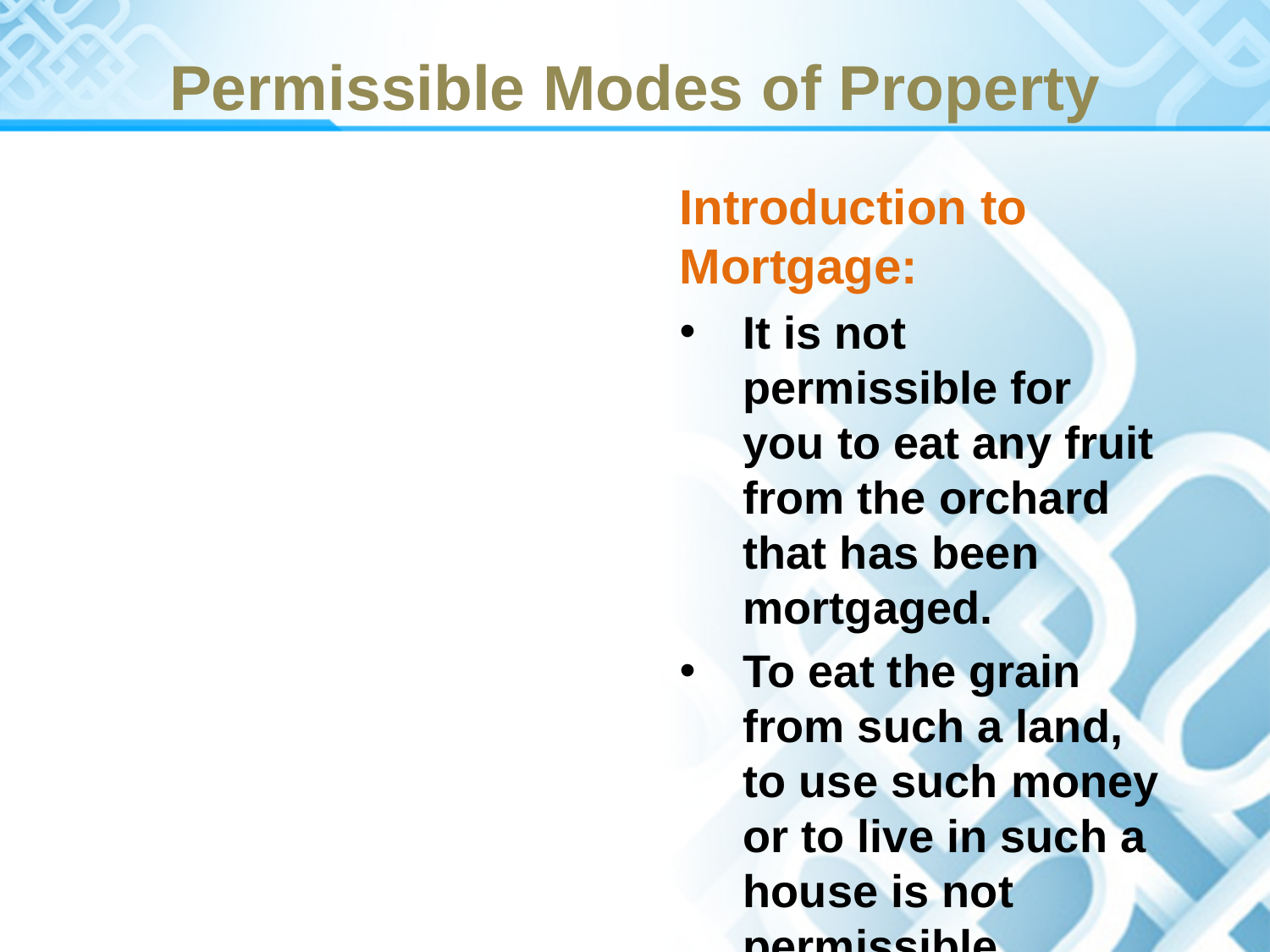

Permissible Modes of Property
Introduction to Mortgage:
It is not permissible for you to eat any fruit from the orchard that has been mortgaged.
To eat the grain from such a land, to use such money or to live in such a house is not permissible.